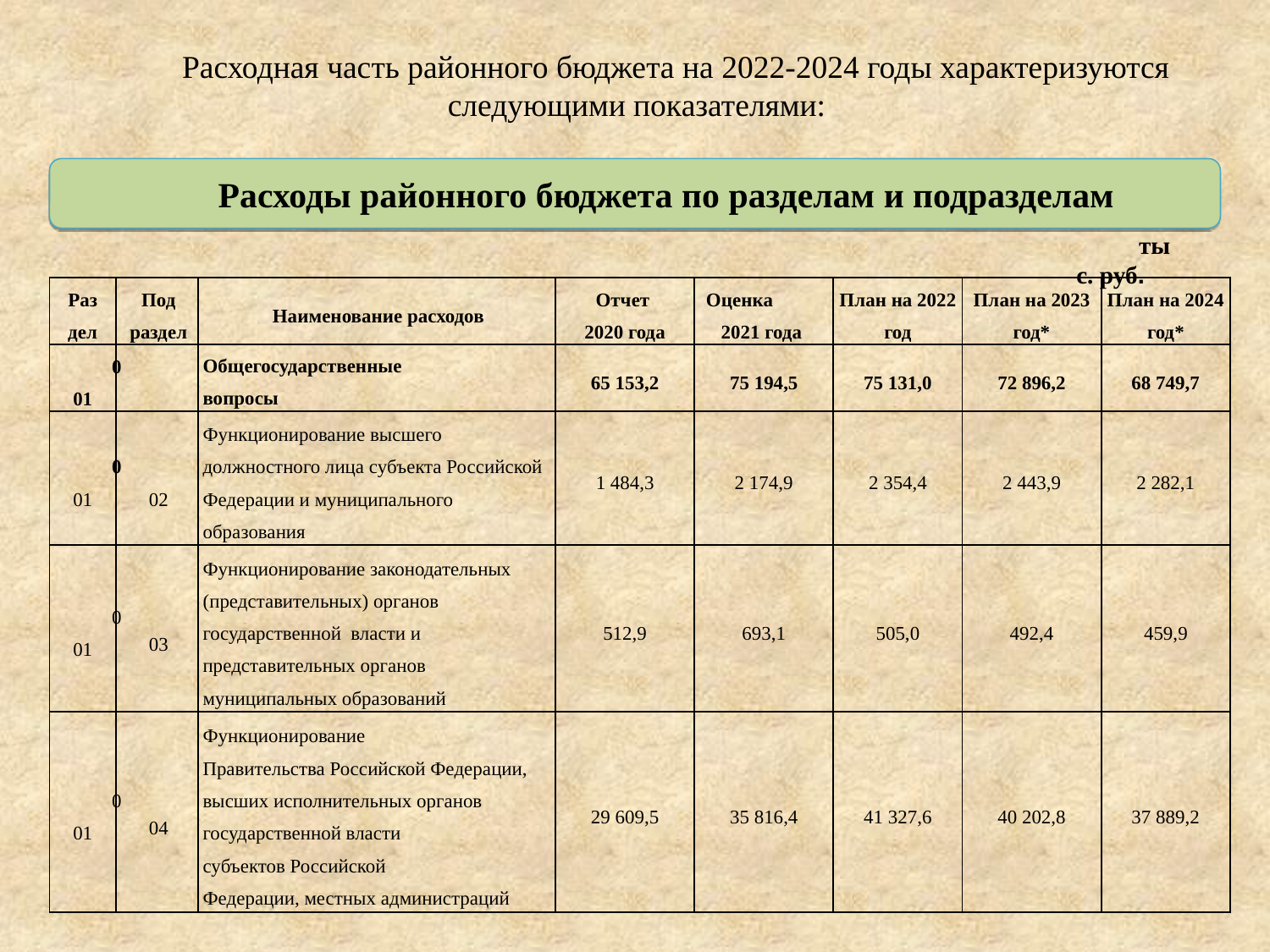

Расходная часть районного бюджета на 2022-2024 годы характеризуются следующими показателями:
Расходы районного бюджета по разделам и подразделам
тыс. руб.
| Раз дел | Под раздел | Наименование расходов | Отчет 2020 года | Оценка 2021 года | План на 2022 год | План на 2023 год\* | План на 2024 год\* |
| --- | --- | --- | --- | --- | --- | --- | --- |
| 001 |  | Общегосударственные вопросы | 65 153,2 | 75 194,5 | 75 131,0 | 72 896,2 | 68 749,7 |
| 001 | 02 | Функционирование высшего должностного лица субъекта Российской Федерации и муниципального образования | 1 484,3 | 2 174,9 | 2 354,4 | 2 443,9 | 2 282,1 |
| 001 | 03 | Функционирование законодательных (представительных) органов государственной власти и представительных органов муниципальных образований | 512,9 | 693,1 | 505,0 | 492,4 | 459,9 |
| 001 | 04 | Функционирование Правительства Российской Федерации, высших исполнительных органов государственной власти субъектов Российской Федерации, местных администраций | 29 609,5 | 35 816,4 | 41 327,6 | 40 202,8 | 37 889,2 |